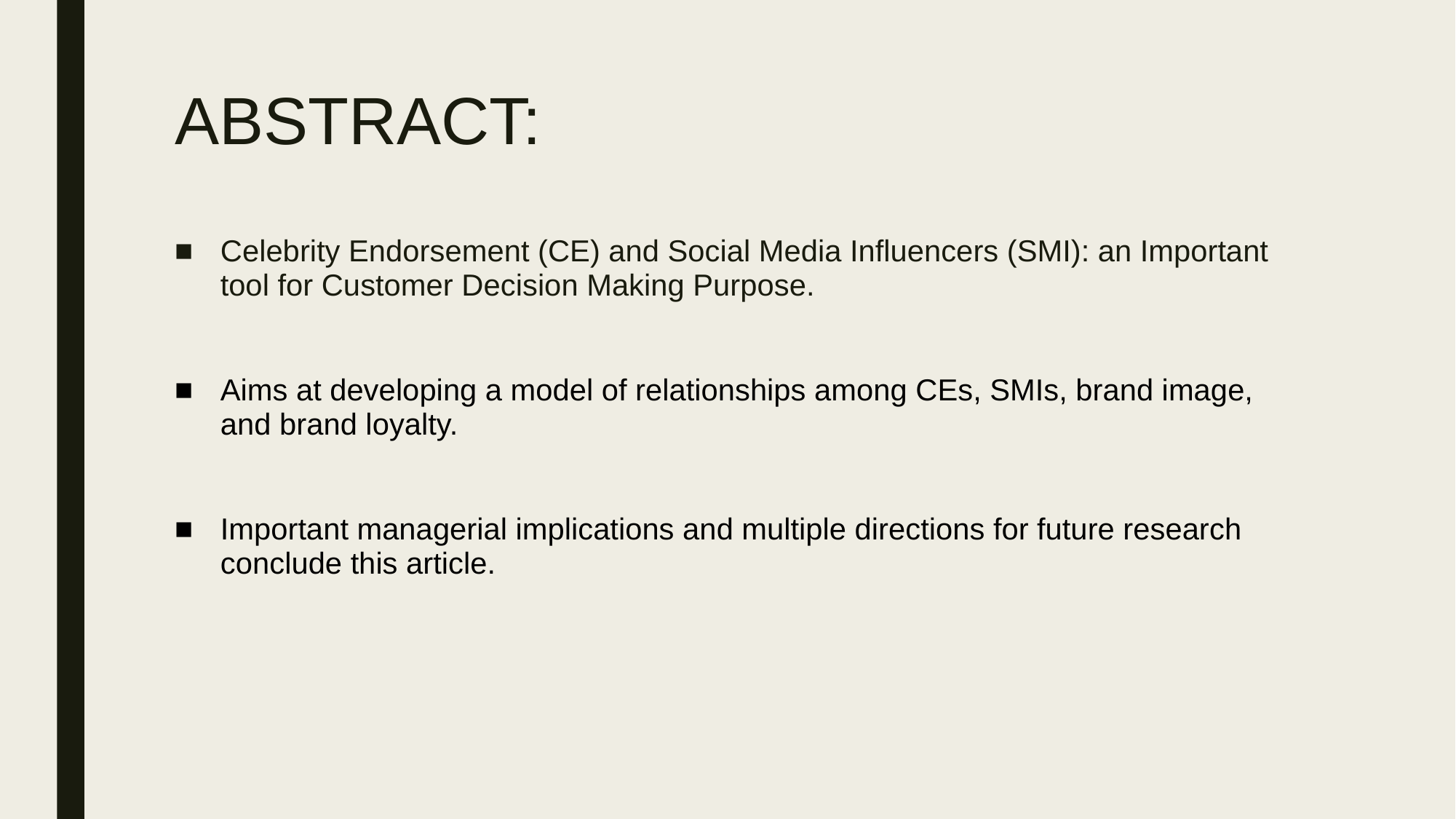

# ABSTRACT:
Celebrity Endorsement (CE) and Social Media Influencers (SMI): an Important tool for Customer Decision Making Purpose.

Aims at developing a model of relationships among CEs, SMIs, brand image, and brand loyalty.

Important managerial implications and multiple directions for future research conclude this article.